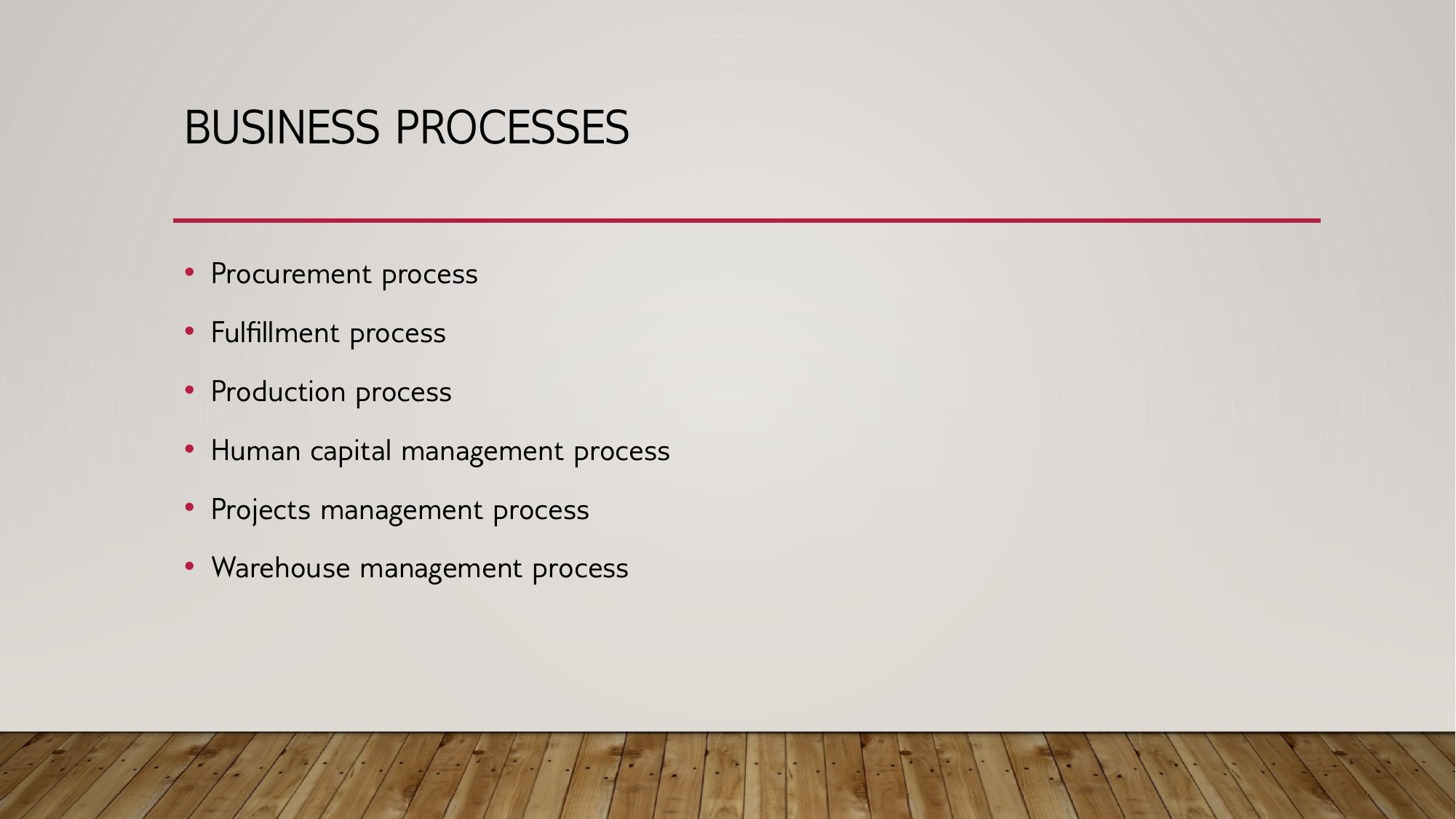

# Business processes
Procurement process
Fulfillment process
Production process
Human capital management process
Projects management process
Warehouse management process